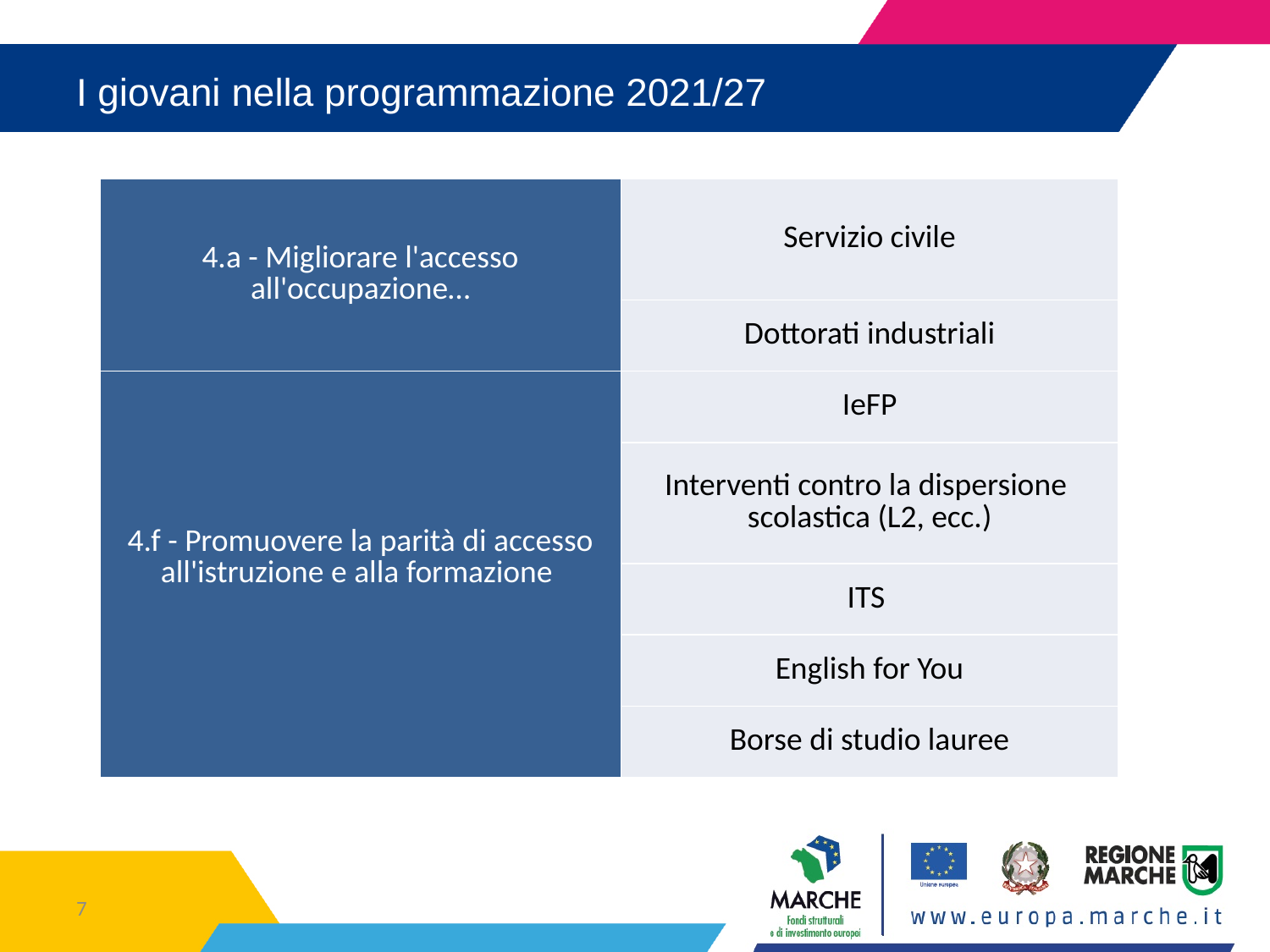

# I giovani nella programmazione 2021/27
| 4.a - Migliorare l'accesso all'occupazione… | Servizio civile |
| --- | --- |
|  | Dottorati industriali |
| 4.f - Promuovere la parità di accesso all'istruzione e alla formazione | IeFP |
|  | Interventi contro la dispersione scolastica (L2, ecc.) |
|  | ITS |
|  | English for You |
|  | Borse di studio lauree |
7